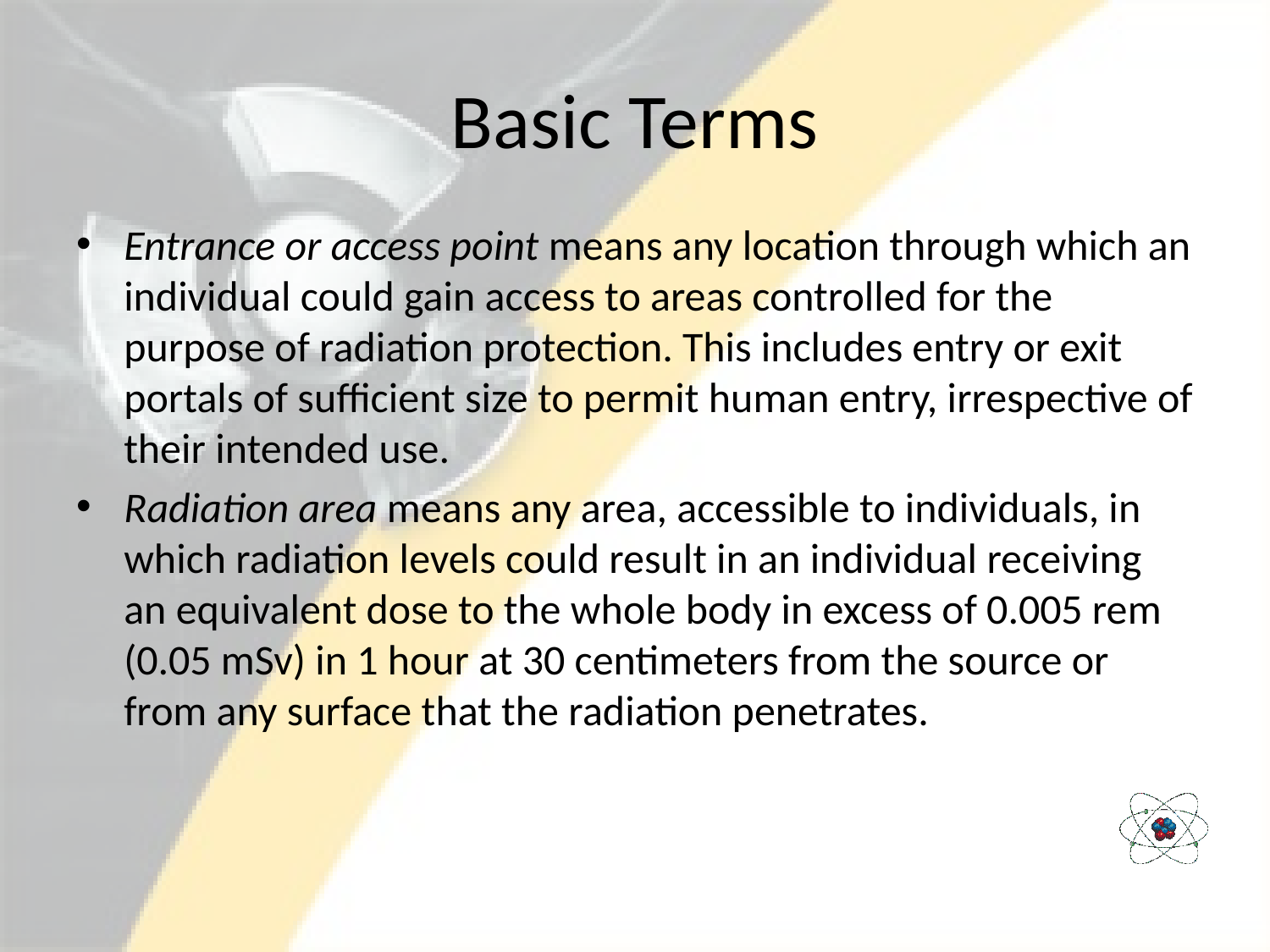

# Basic Terms
Entrance or access point means any location through which an individual could gain access to areas controlled for the purpose of radiation protection. This includes entry or exit portals of sufficient size to permit human entry, irrespective of their intended use.
Radiation area means any area, accessible to individuals, in which radiation levels could result in an individual receiving an equivalent dose to the whole body in excess of 0.005 rem (0.05 mSv) in 1 hour at 30 centimeters from the source or from any surface that the radiation penetrates.